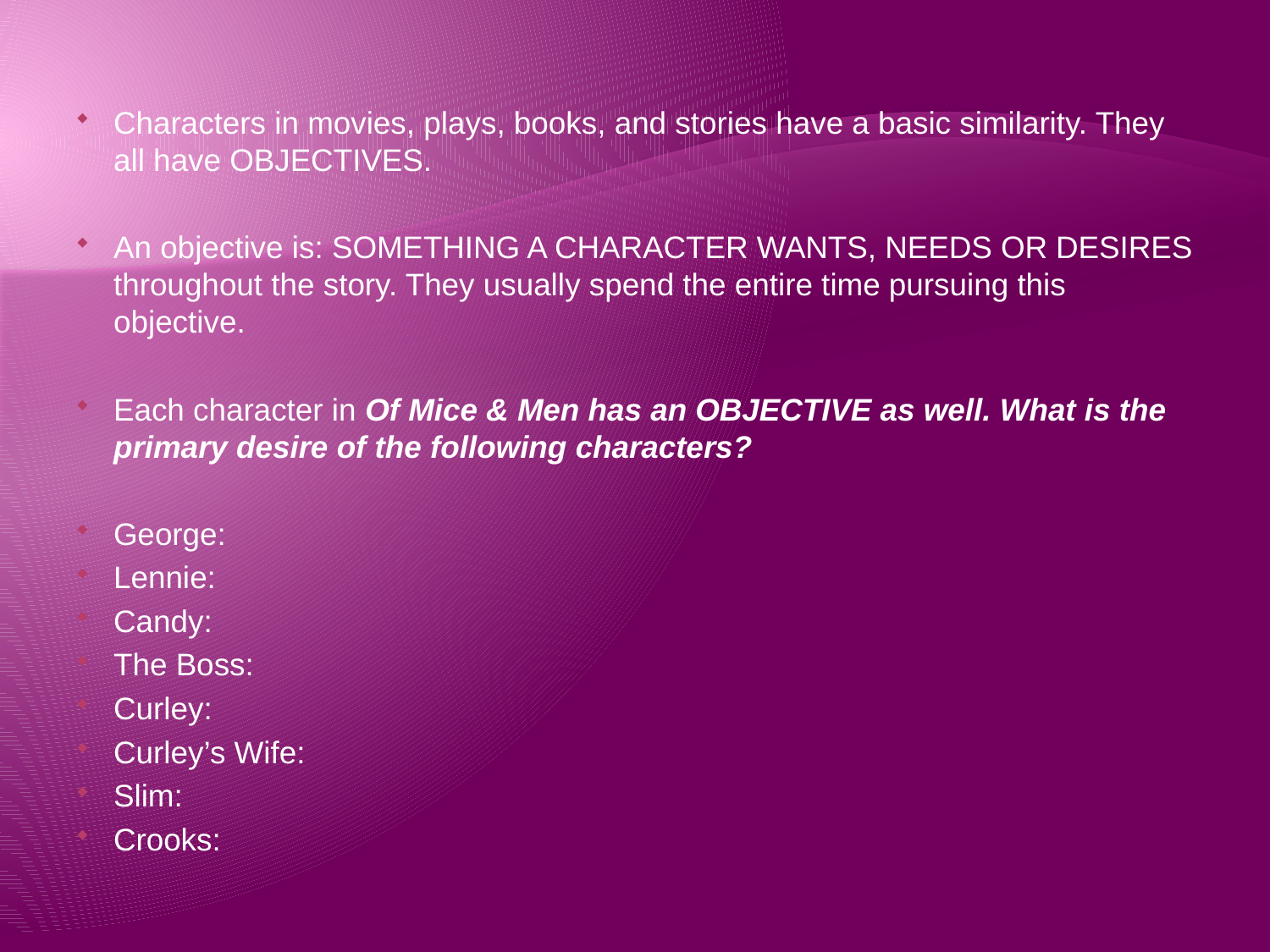

Characters in movies, plays, books, and stories have a basic similarity. They all have OBJECTIVES.

An objective is: SOMETHING A CHARACTER WANTS, NEEDS OR DESIRES throughout the story. They usually spend the entire time pursuing this objective.

Each character in Of Mice & Men has an OBJECTIVE as well. What is the primary desire of the following characters?

George:
Lennie:
Candy:
The Boss:
Curley:
Curley’s Wife:
Slim:
Crooks: